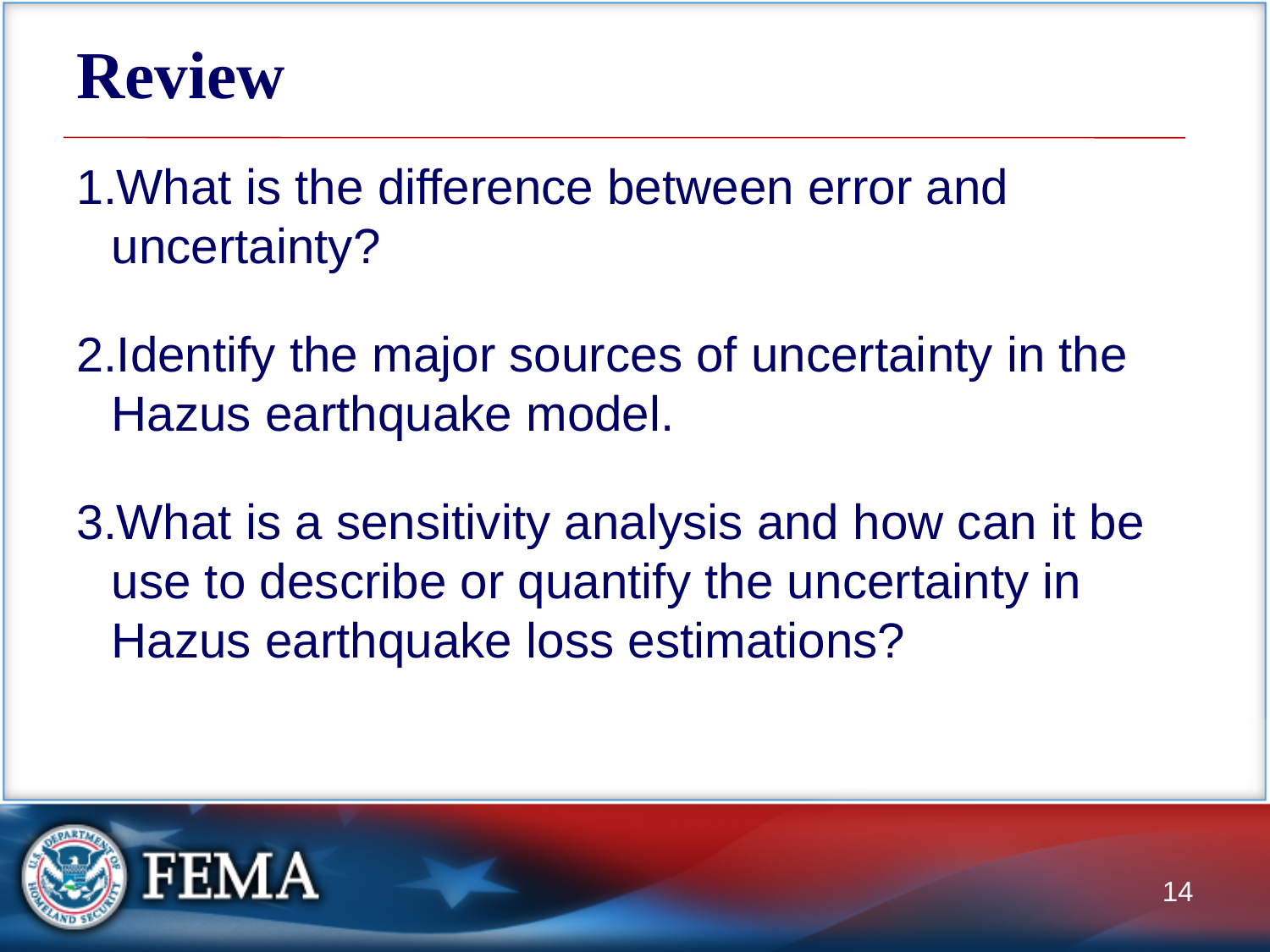

# Review
What is the difference between error and uncertainty?
Identify the major sources of uncertainty in the Hazus earthquake model.
What is a sensitivity analysis and how can it be use to describe or quantify the uncertainty in Hazus earthquake loss estimations?

14